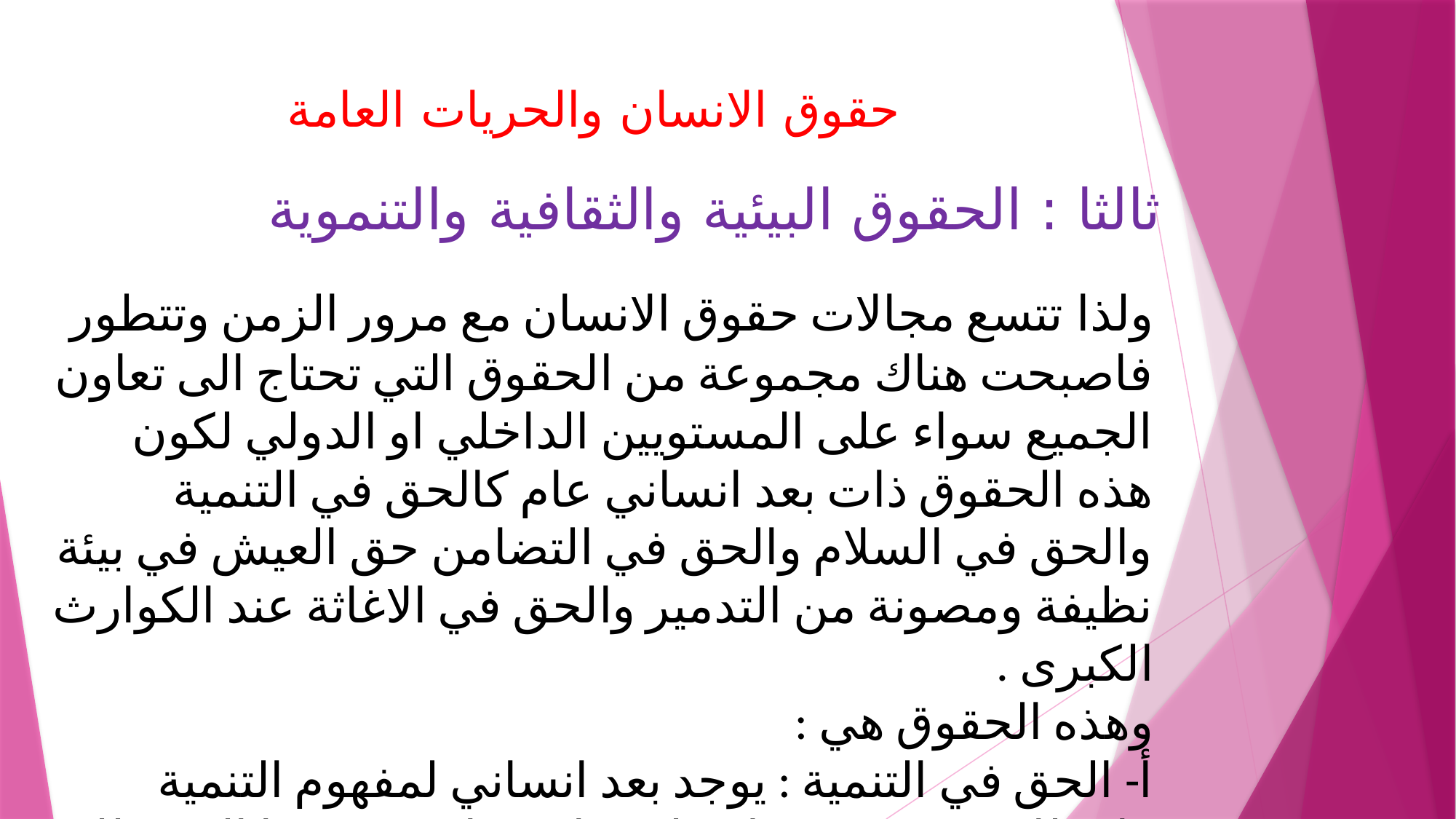

# حقوق الانسان والحريات العامة
ثالثا : الحقوق البيئية والثقافية والتنموية
ولذا تتسع مجالات حقوق الانسان مع مرور الزمن وتتطور فاصبحت هناك مجموعة من الحقوق التي تحتاج الى تعاون الجميع سواء على المستويين الداخلي او الدولي لكون هذه الحقوق ذات بعد انساني عام كالحق في التنمية والحق في السلام والحق في التضامن حق العيش في بيئة نظيفة ومصونة من التدمير والحق في الاغاثة عند الكوارث الكبرى .
وهذه الحقوق هي :
أ- الحق في التنمية : يوجد بعد انساني لمفهوم التنمية واعطاء تعريف يشتمل على جانب واحد من هذا المصطلح ليس بالامر الصحيح فالتنمية كمفهوم اعطيت لها تعاریف متعددة وقد تطورت هذه التعاريف بتطور الزمن حيث اقترنت بالنمو الاقتصادي ثم تطور مفهوم التنمية ليشتمل على البعد السياسي والاجتماعي والثقافي الى جانب البعد الاقتصادي ومجموع المضامين المتقدمة يعبر عنها بالتنمية البشرية ويعرف اعلان الحق في التنمية الذي اقرته الأمم المتحدة عام 1986 عملية التنمية بانها ( عملية متكاملة ذات ابعاد اقتصادية واجتماعية وثقافية وسياسية تهدف إلى تحقيق التحسن المتواصل لرفاهية كل السكان وكل الأفراد والتي يمكن عن طريقها
اعمال حقوق الانسان وحرياته الأساسية ).
 والهدف من وراء الحق في التنمية القضاء على الفقر والعمل على تدعيم كرامة الانسان واعمال حقوقه فضلا عن ادارة المجتمع والدولة بصورة جيدة بتوفير فرص متساوية امام كل الأفراد فهذه الارادة الجيدة اذا ماتحققت يمكن من خلالها تحقيق كل حقوق الانسان في مجالاتها المتعددة سواء الاقتصادية أو الاجتماعية والثقافية والسياسية والمدنية ولهذا نجدان الحق في التنمية من الحقوق المهمة لرفاهية الإنسان داخل مجتمعه .
 ولاتغفل الاشارة ايضا الى الحق في التضامن وهو لايقل أهمية عن الحق في التنمية اذ ان هذا الحق يجد له اساسا قانونيا في ديباجة الأمم المتحدة والتي نصت على ( ..... ان ناخذ انفسنا بالتسامح وان نعيش معا في سلام وحسن جوار ......) اذ أن حق التضامن واقع اجتماعي يفترض أن يمتثل الفرد لارادة الجماعة باعتبارها تعبيرا عن ذلك التضامن حيث ان لهذا الحق التزام اخلاقي و قانوني وذلك من خلال تقديم المساعدة والعمل على مساعدة الانسان او المجتمعات التي يمكن أن تتعرض لبعض الاعتداءات او النكبات سواء في حالات الحروب او الكوارث الطبيعية حيث ان الناس جميعا قد وهبوا عقلا وضميرا وعليهم أن يعامل بعضهم بعضا بروح الاخاء، وهذا مانصت عليه المادة (1) من الاعلان العالمي لحقوق الانسان .
 ب- الحق في السلام : ايضا نجد ان اساس هذا الحق نصوص ميثاق الأمم
المتحدة التي تعمل على تحقيق مجموعة من الأهداف وفي مقدمة تلك الأهداف تحقيق السلم والأمن الدوليين .